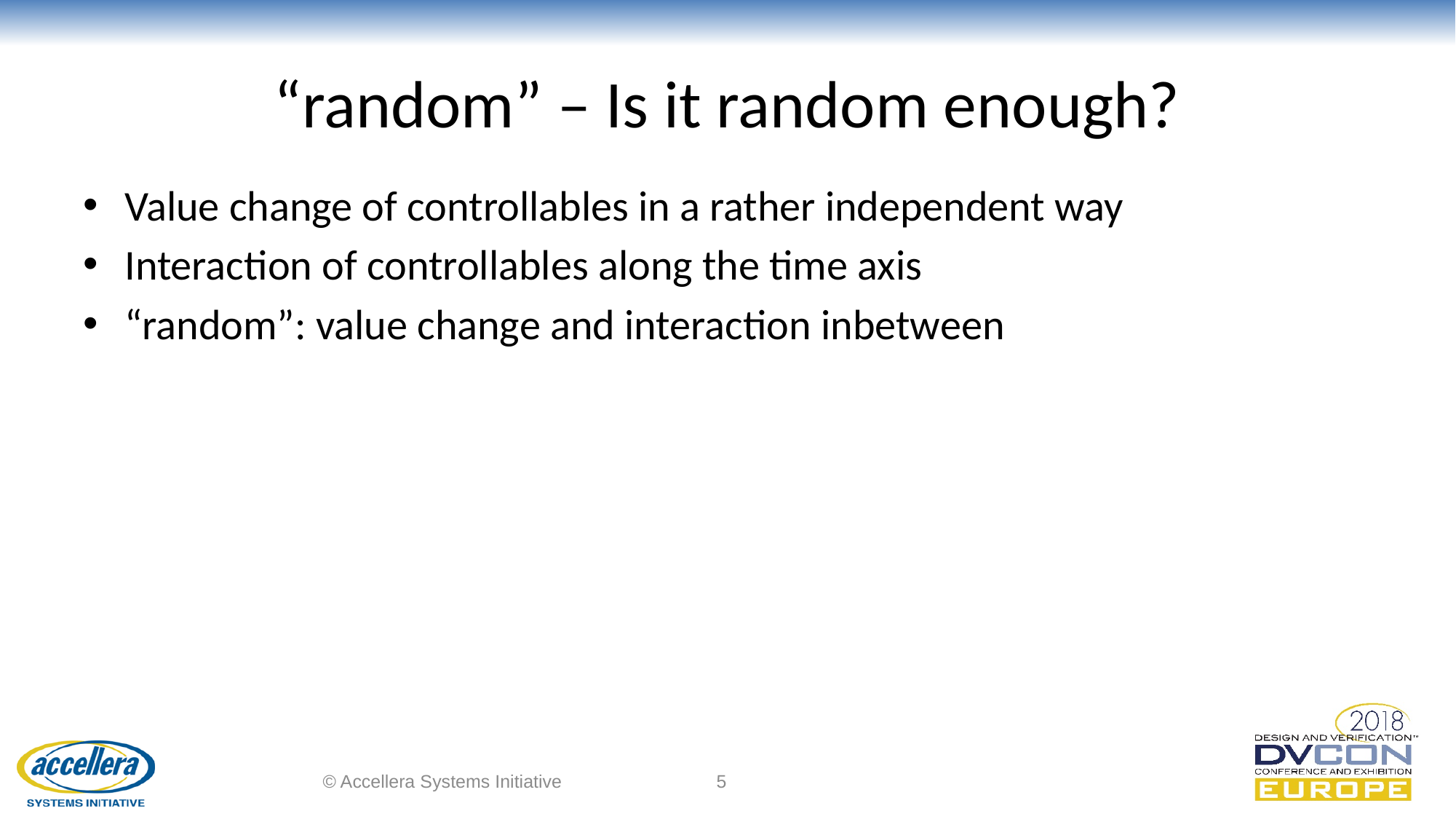

# “random” – Is it random enough?
Value change of controllables in a rather independent way
Interaction of controllables along the time axis
“random”: value change and interaction inbetween

© Accellera Systems Initiative
5